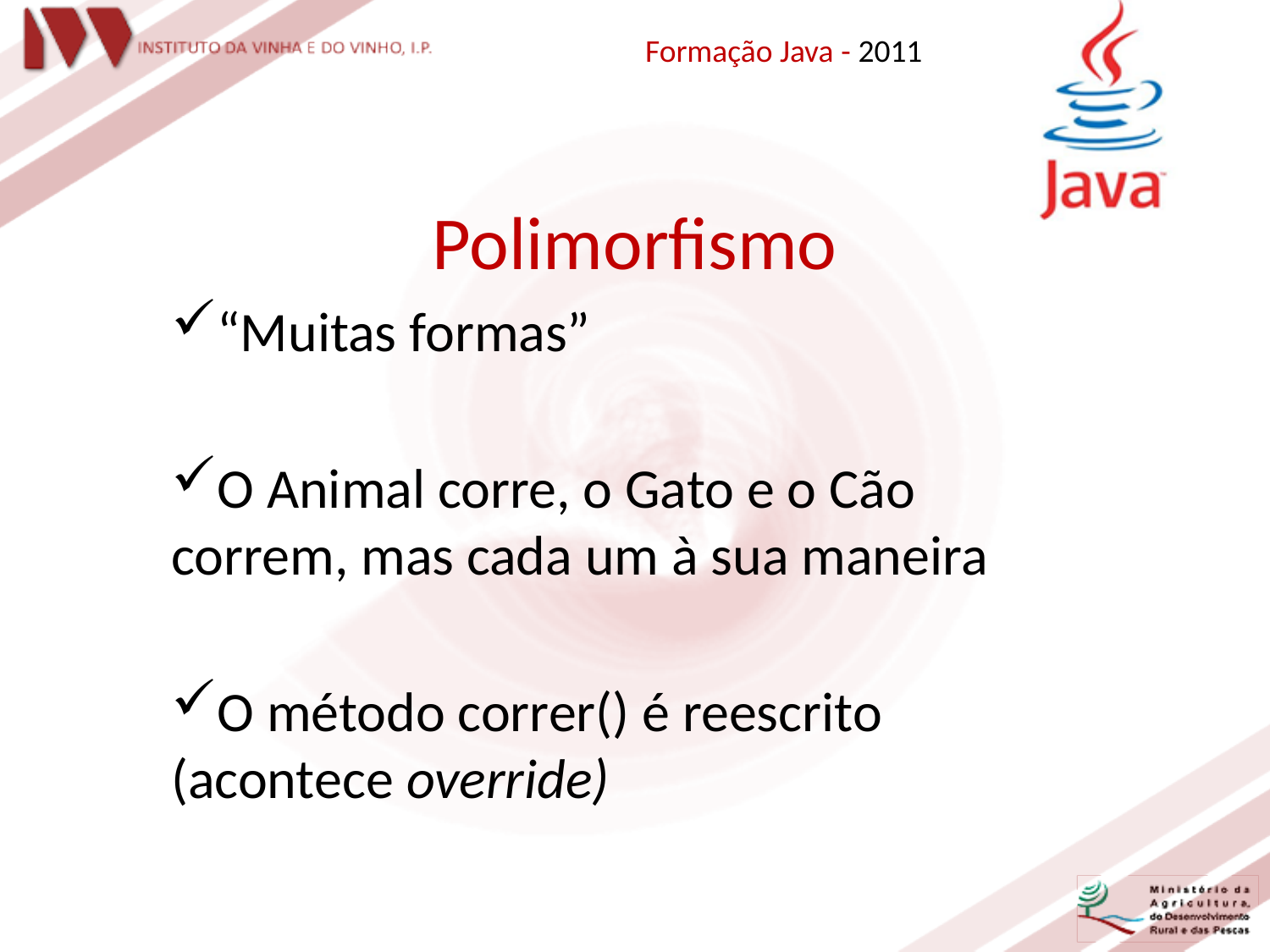

Formação Java - 2011
Polimorfismo
“Muitas formas”

O Animal corre, o Gato e o Cão correm, mas cada um à sua maneira

O método correr() é reescrito (acontece override)